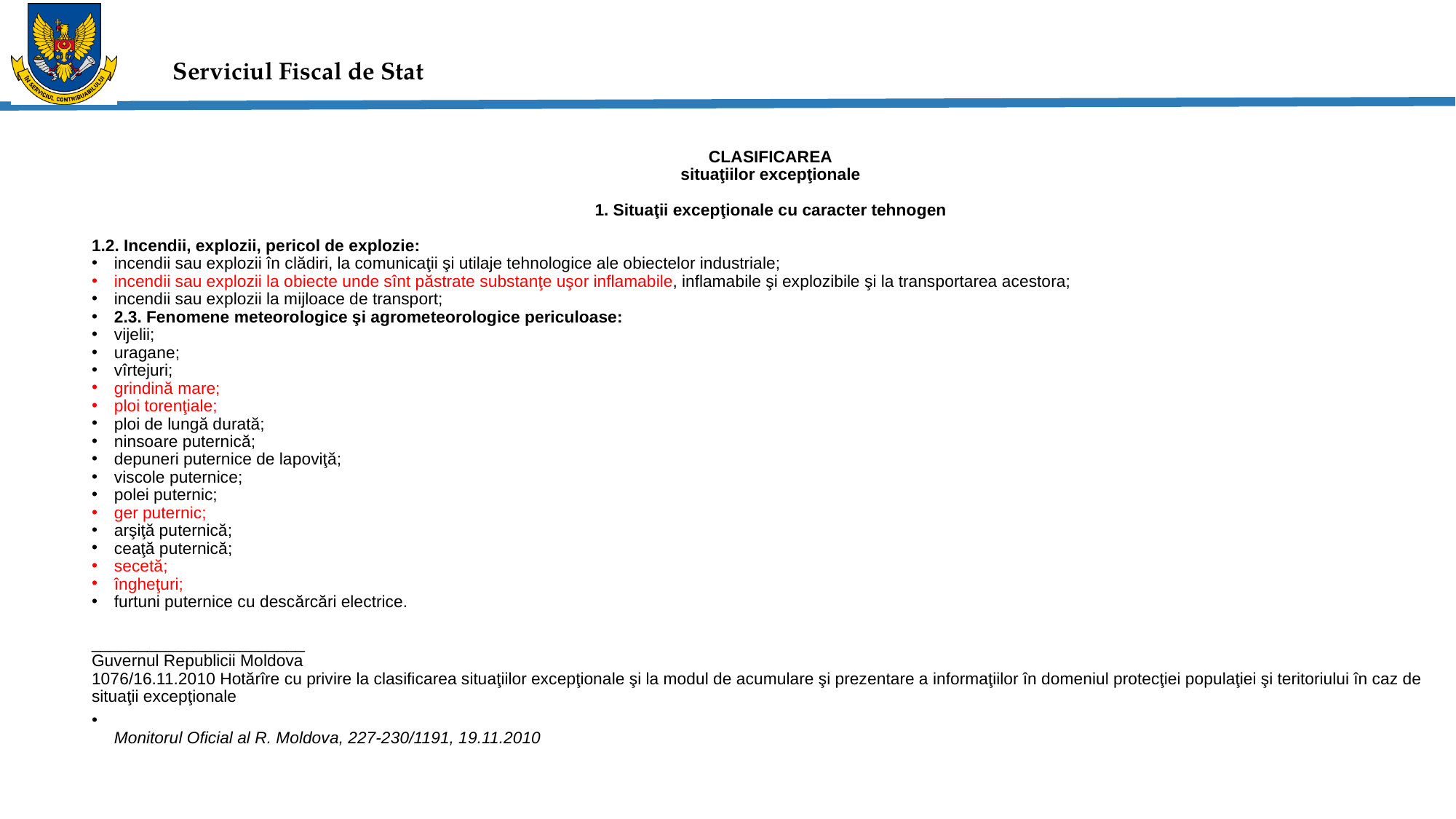

CLASIFICAREA
situaţiilor excepţionale

1. Situaţii excepţionale cu caracter tehnogen
1.2. Incendii, explozii, pericol de explozie:
incendii sau explozii în clădiri, la comunicaţii şi utilaje tehnologice ale obiectelor industriale;
incendii sau explozii la obiecte unde sînt păstrate substanţe uşor inflamabile, inflamabile şi explozibile şi la transportarea acestora;
incendii sau explozii la mijloace de transport;
2.3. Fenomene meteorologice şi agrometeorologice periculoase:
vijelii;
uragane;
vîrtejuri;
grindină mare;
ploi torenţiale;
ploi de lungă durată;
ninsoare puternică;
depuneri puternice de lapoviţă;
viscole puternice;
polei puternic;
ger puternic;
arşiţă puternică;
ceaţă puternică;
secetă;
îngheţuri;
furtuni puternice cu descărcări electrice.
_______________________
Guvernul Republicii Moldova
1076/16.11.2010 Hotărîre cu privire la clasificarea situaţiilor excepţionale şi la modul de acumulare şi prezentare a informaţiilor în domeniul protecţiei populaţiei şi teritoriului în caz de situaţii excepţionale
Monitorul Oficial al R. Moldova, 227-230/1191, 19.11.2010